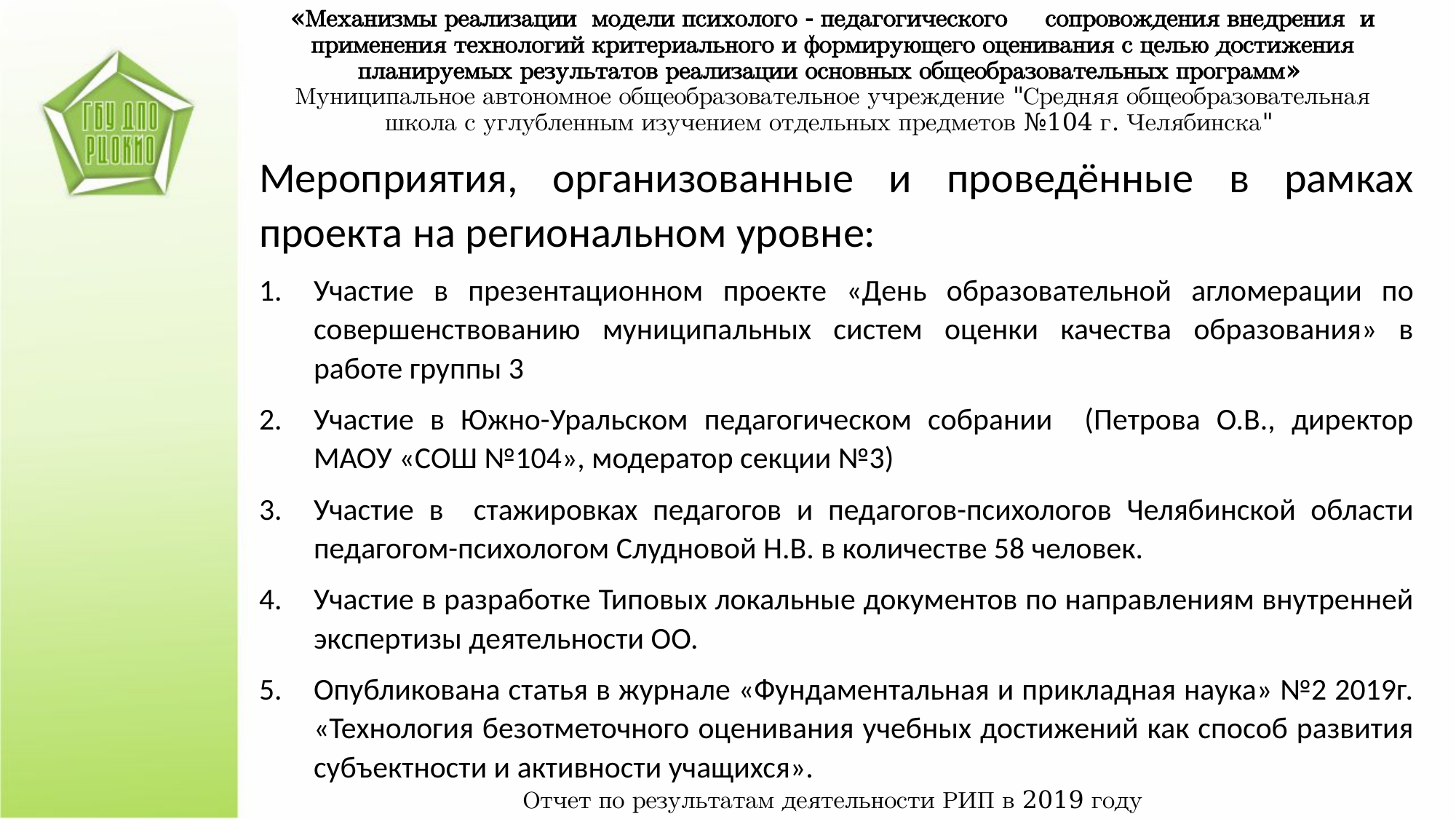

«Механизмы реализации  модели психолого - педагогического     сопровождения внедрения  и применения технологий критериального и формирующего оценивания с целью достижения планируемых результатов реализации основных общеобразовательных программ»
Муниципальное автономное общеобразовательное учреждение "Средняя общеобразовательная школа с углубленным изучением отдельных предметов №104 г. Челябинска"
Мероприятия, организованные и проведённые в рамках проекта на региональном уровне:
Участие в презентационном проекте «День образовательной агломерации по совершенствованию муниципальных систем оценки качества образования» в работе группы 3
Участие в Южно-Уральском педагогическом собрании  (Петрова О.В., директор МАОУ «СОШ №104», модератор секции №3)
Участие в  стажировках педагогов и педагогов-психологов Челябинской области педагогом-психологом Слудновой Н.В. в количестве 58 человек.
Участие в разработке Типовых локальные документов по направлениям внутренней экспертизы деятельности ОО.
Опубликована статья в журнале «Фундаментальная и прикладная наука» №2 2019г. «Технология безотметочного оценивания учебных достижений как способ развития субъектности и активности учащихся».
Отчет по результатам деятельности РИП в 2019 году